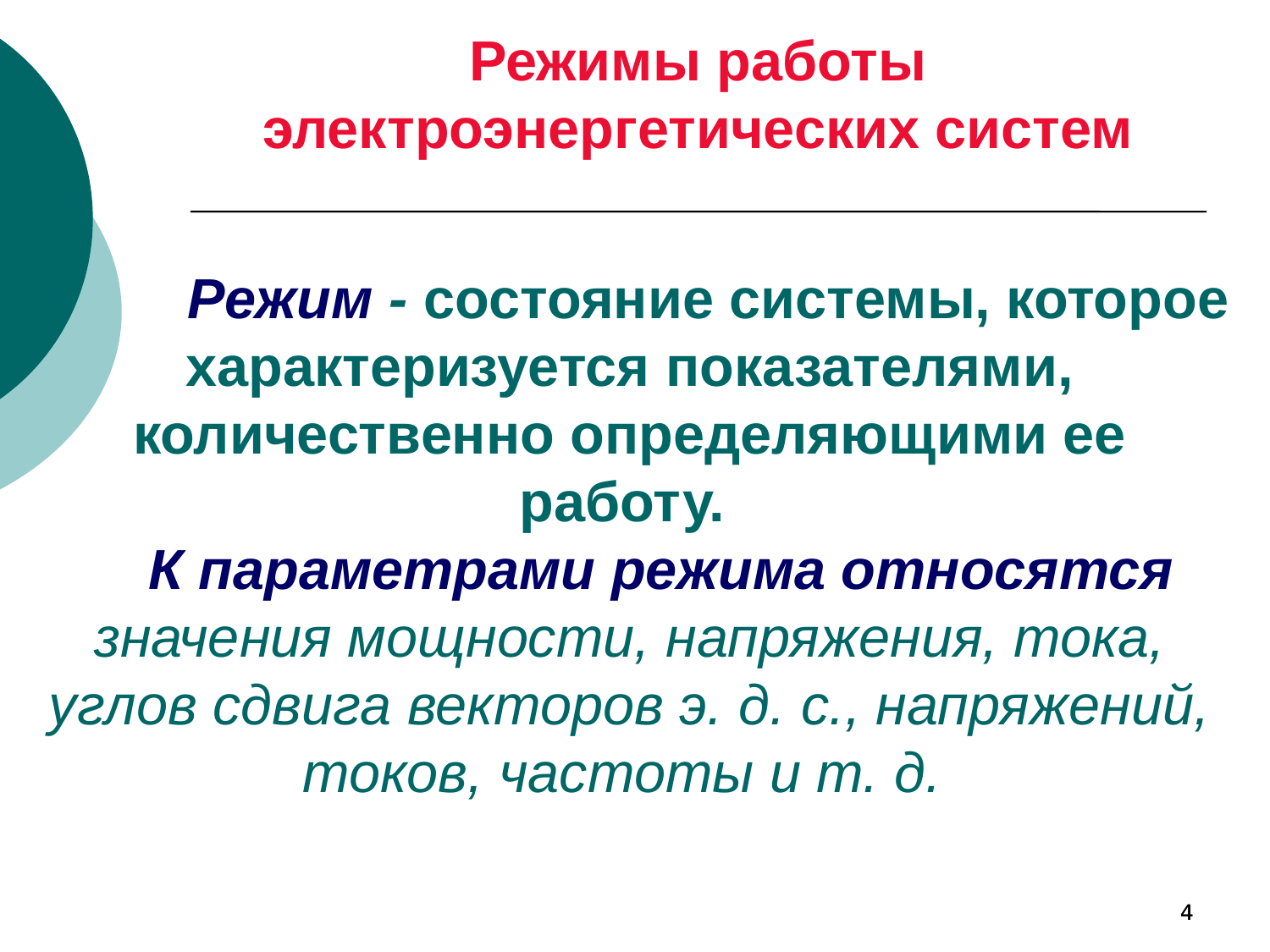

# Режимы работы электроэнергетических систем
          Режим - состояние системы, которое характеризуется показателями, количественно определяющими ее работу.
    К параметрами режима относятся значения мощности, напряжения, тока, углов сдвига векторов э. д. с., напряжений, токов, частоты и т. д.
4
4